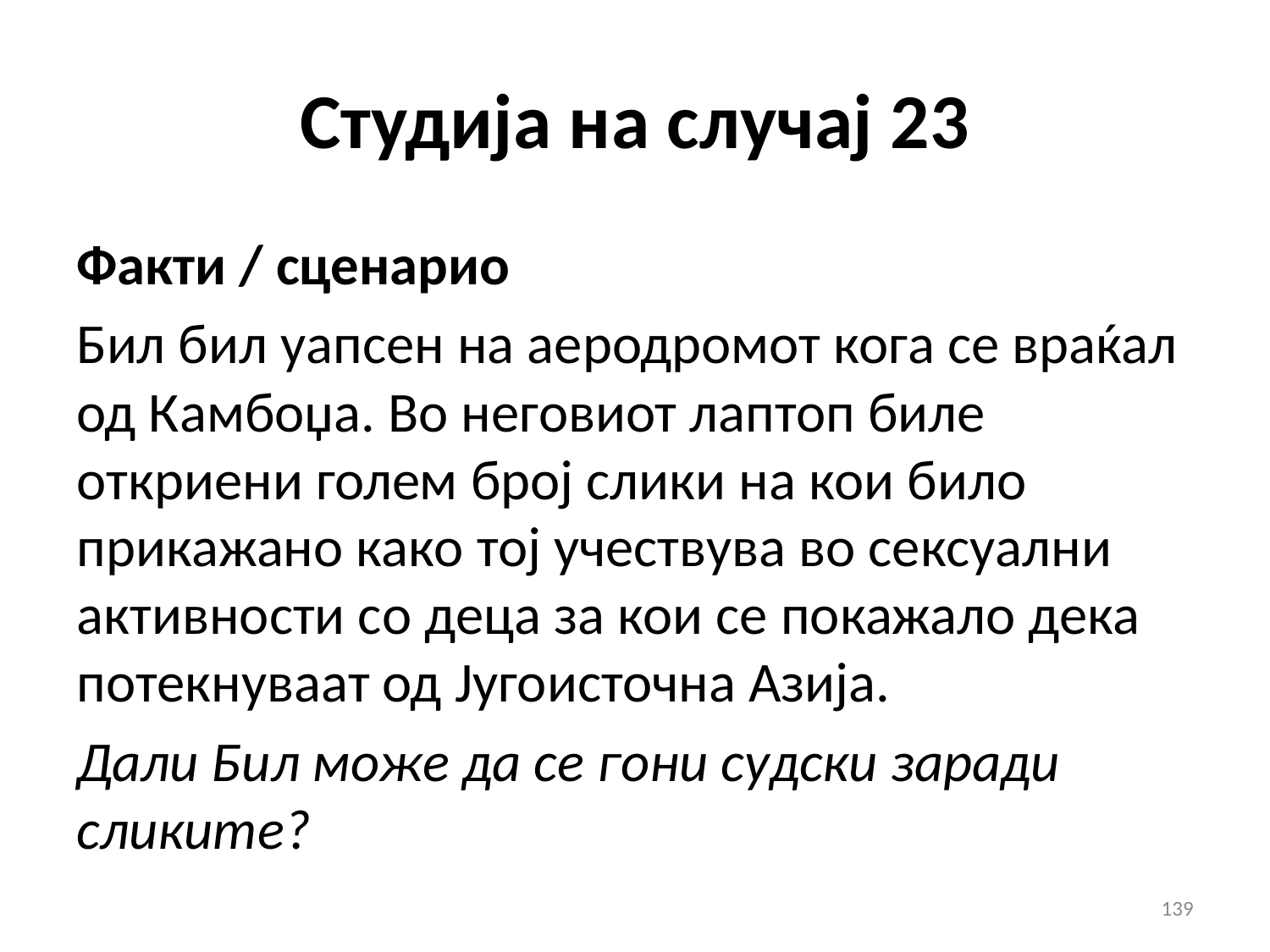

Студија на случај 23
Факти / сценарио
Бил бил уапсен на аеродромот кога се враќал од Камбоџа. Во неговиот лаптоп биле откриени голем број слики на кои било прикажано како тој учествува во сексуални активности со деца за кои се покажало дека потекнуваат од Југоисточна Азија.
Дали Бил може да се гони судски заради сликите?
139